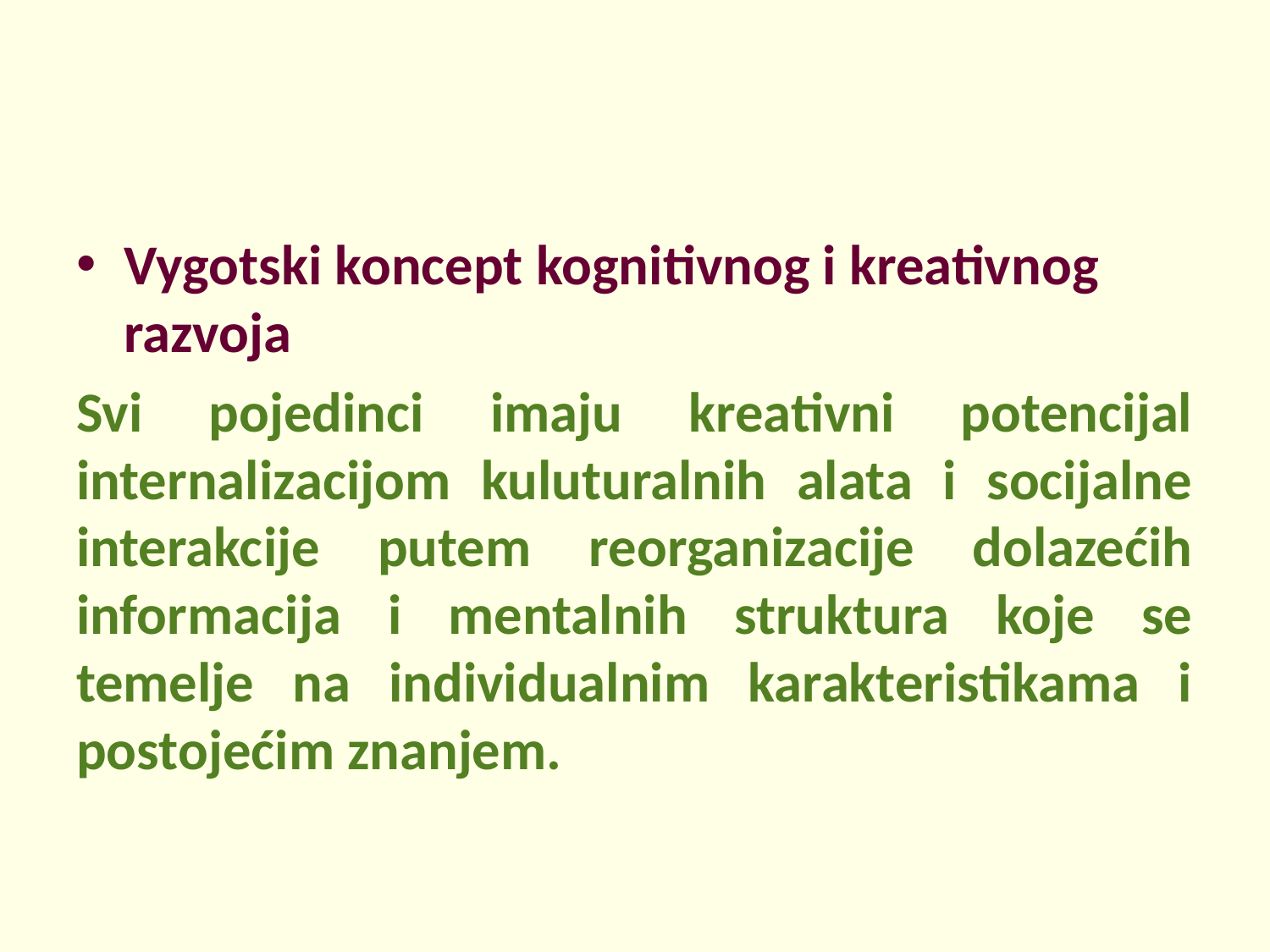

#
Vygotski koncept kognitivnog i kreativnog razvoja
Svi pojedinci imaju kreativni potencijal internalizacijom kuluturalnih alata i socijalne interakcije putem reorganizacije dolazećih informacija i mentalnih struktura koje se temelje na individualnim karakteristikama i postojećim znanjem.